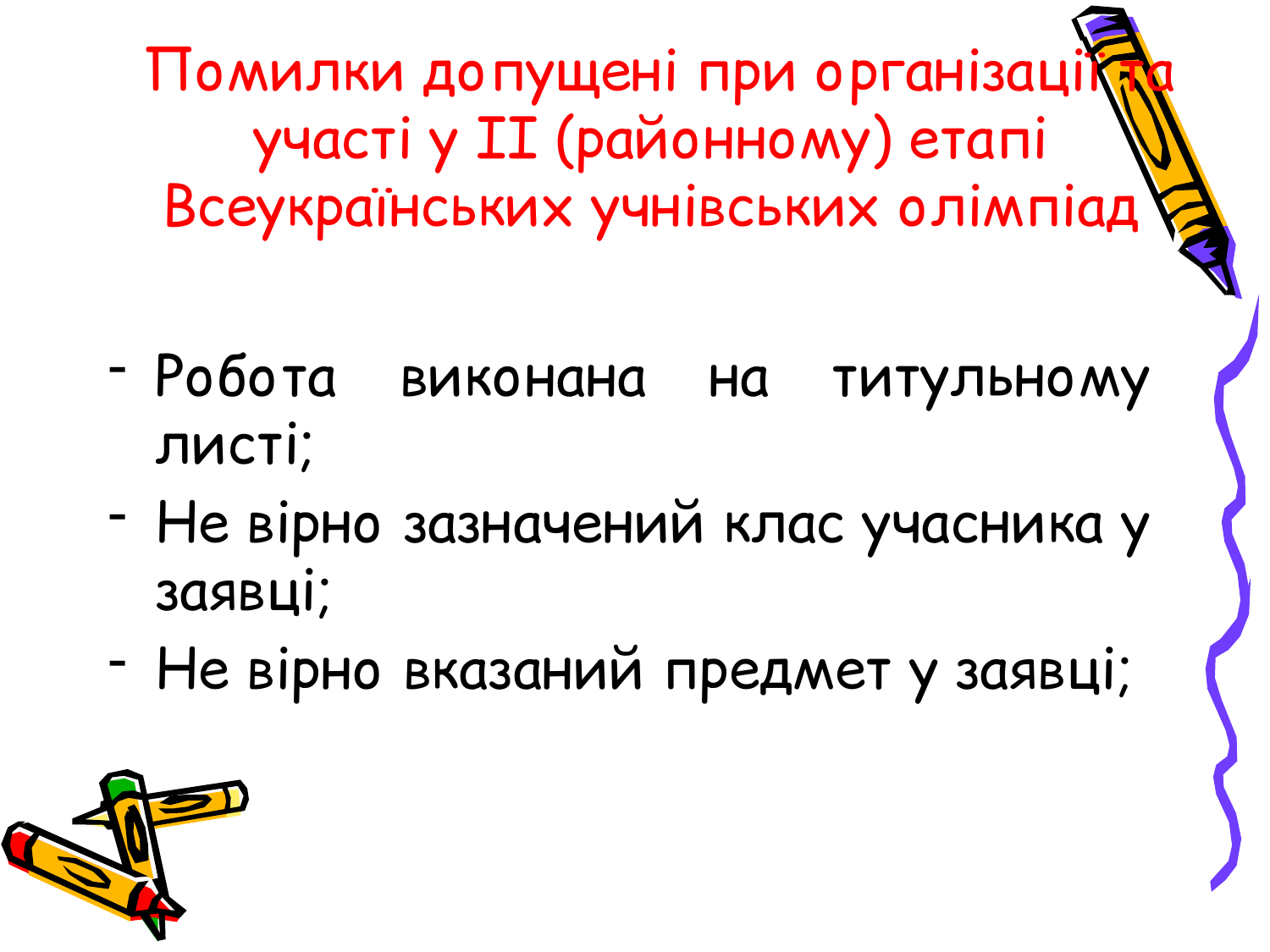

# Помилки допущені при організації та участі у ІІ (районному) етапі Всеукраїнських учнівських олімпіад

Робота виконана на титульному листі;
Не вірно зазначений клас учасника у заявці;
Не вірно вказаний предмет у заявці;